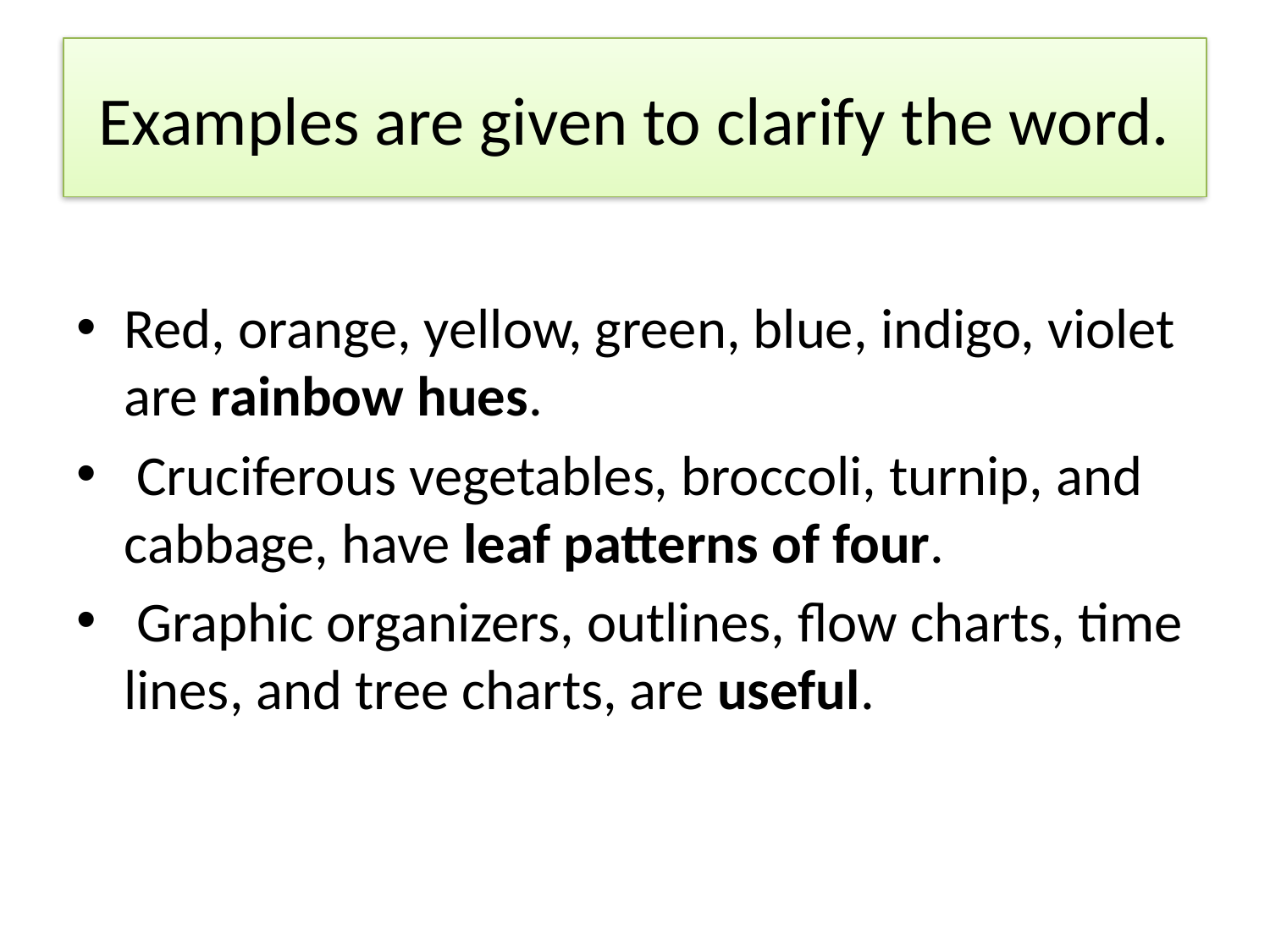

# Examples are given to clarify the word.
Red, orange, yellow, green, blue, indigo, violet are rainbow hues.
 Cruciferous vegetables, broccoli, turnip, and cabbage, have leaf patterns of four.
 Graphic organizers, outlines, flow charts, time lines, and tree charts, are useful.